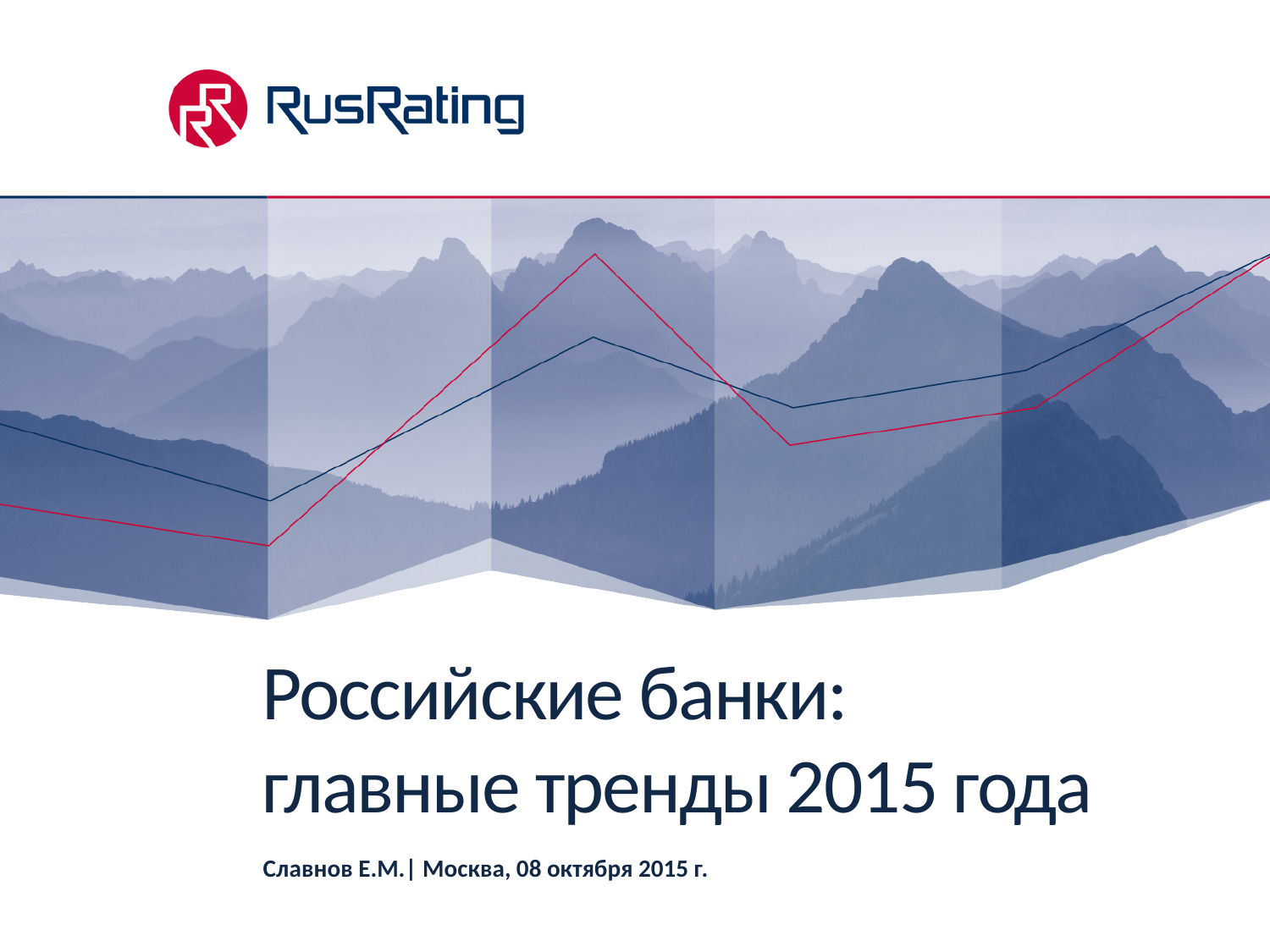

# Российские банки: главные тренды 2015 года
Славнов Е.М.| Москва, 08 октября 2015 г.